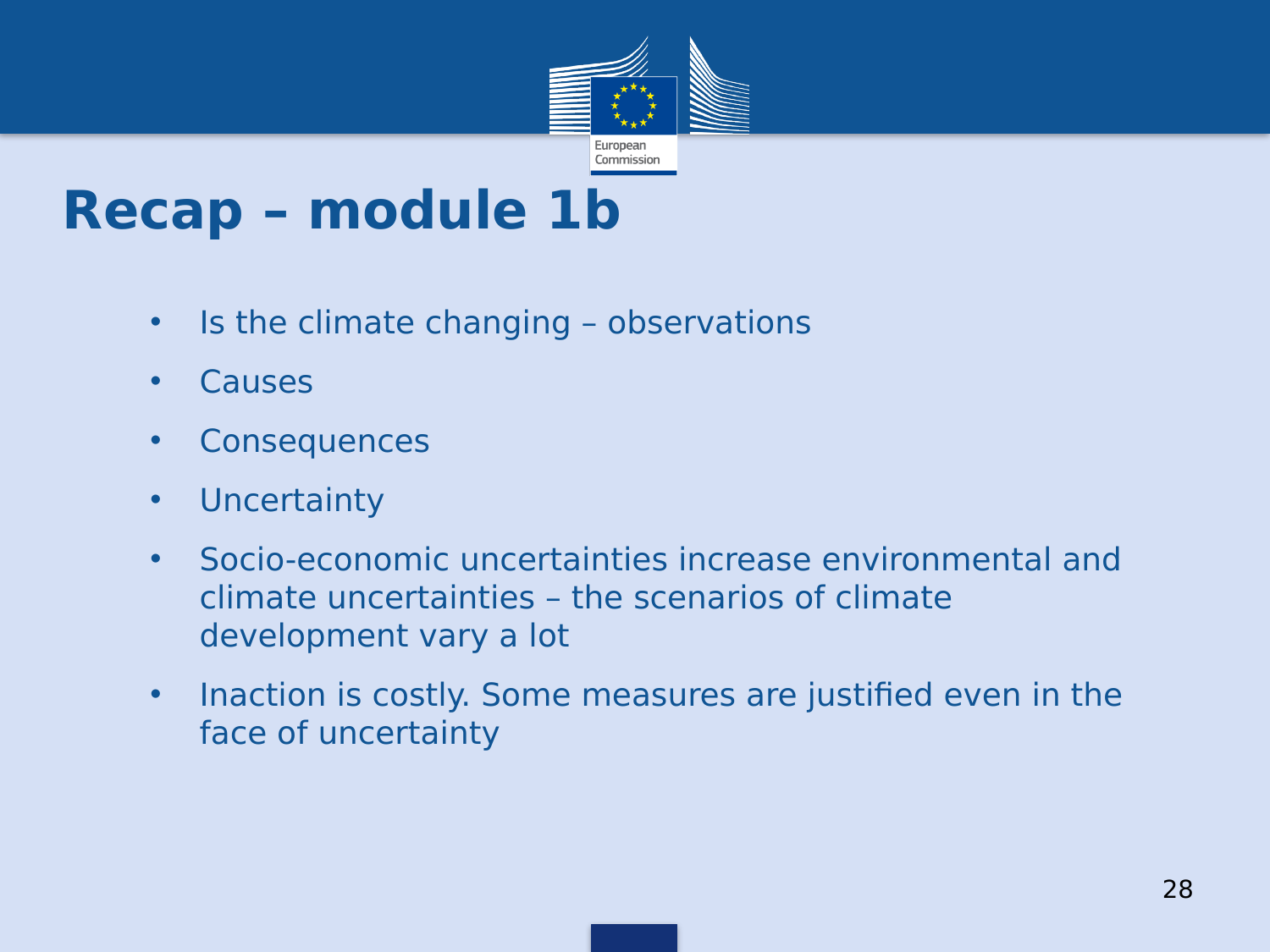

# Recap – module 1b
Is the climate changing – observations
Causes
Consequences
Uncertainty
Socio-economic uncertainties increase environmental and climate uncertainties – the scenarios of climate development vary a lot
Inaction is costly. Some measures are justified even in the face of uncertainty

28